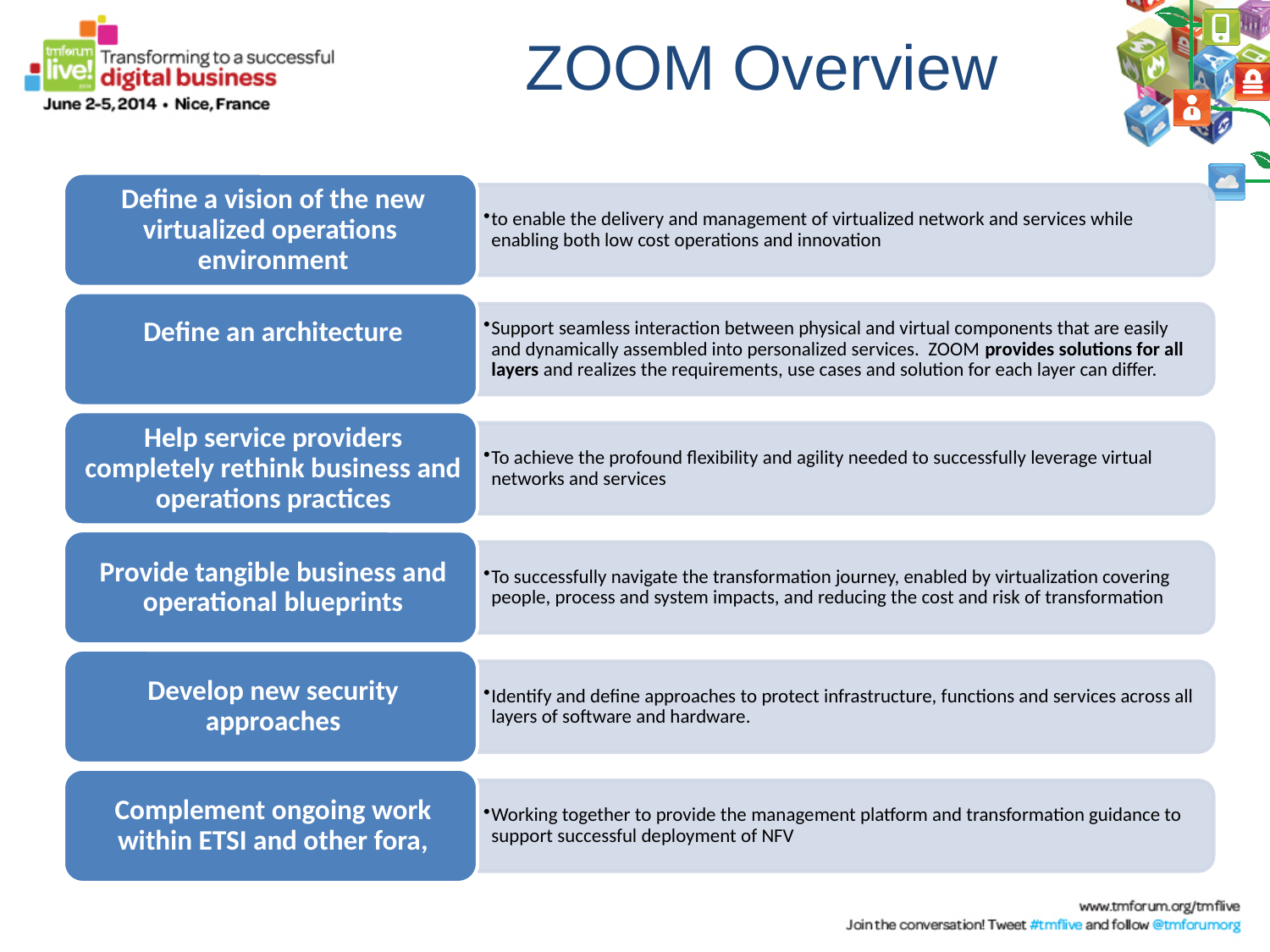

# ZOOM Overview
to enable the delivery and management of virtualized network and services while enabling both low cost operations and innovation
Define a vision of the new virtualized operations
environment
Support seamless interaction between physical and virtual components that are easily and dynamically assembled into personalized services.  ZOOM provides solutions for all layers and realizes the requirements, use cases and solution for each layer can differ.
Define an architecture
To achieve the profound flexibility and agility needed to successfully leverage virtual networks and services
Help service providers completely rethink business and operations practices
To successfully navigate the transformation journey, enabled by virtualization covering people, process and system impacts, and reducing the cost and risk of transformation
Provide tangible business and operational blueprints
Identify and define approaches to protect infrastructure, functions and services across all layers of software and hardware.
Develop new security approaches
Working together to provide the management platform and transformation guidance to support successful deployment of NFV
Complement ongoing work within ETSI and other fora,